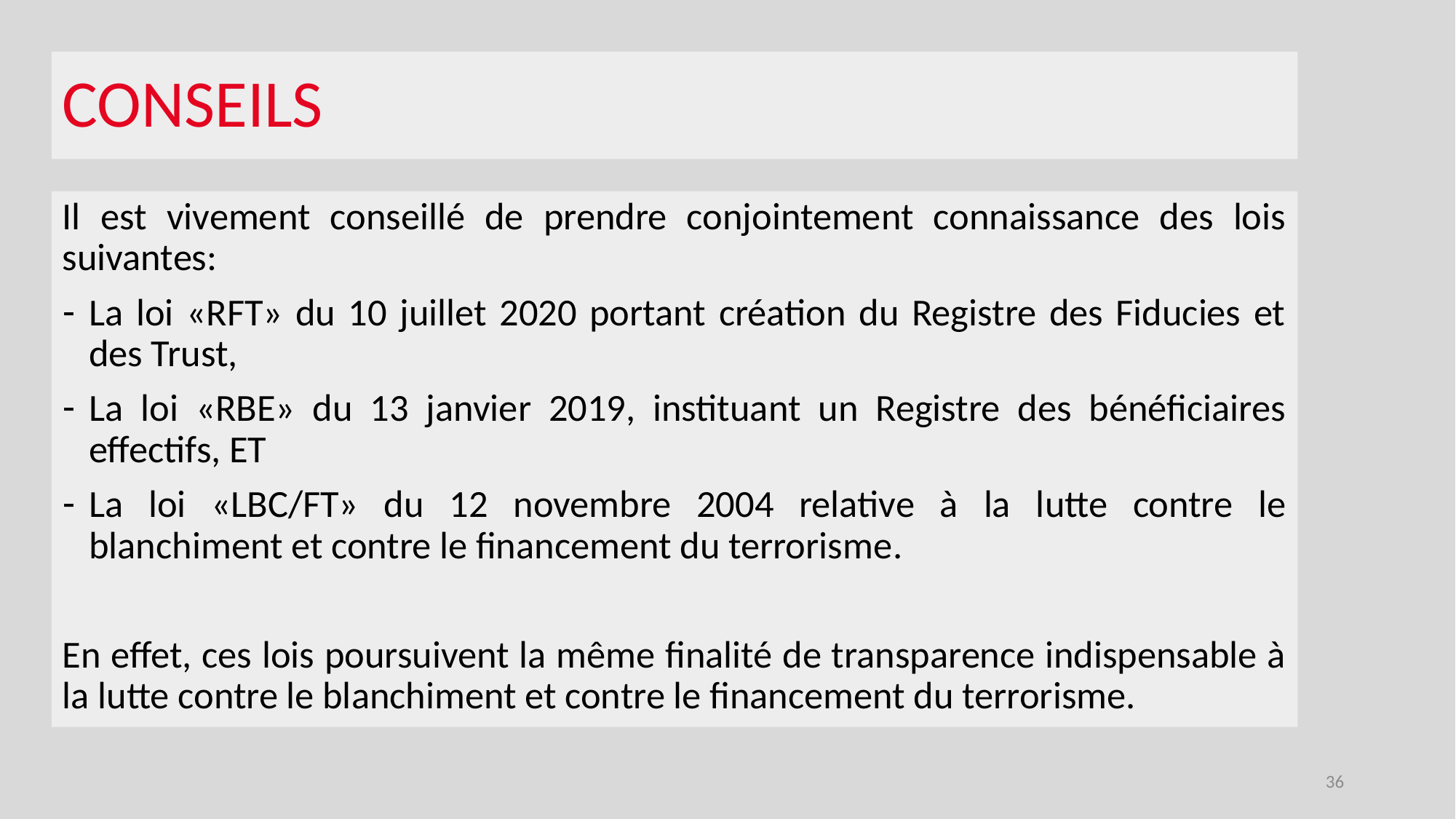

# CONSEILS
Il est vivement conseillé de prendre conjointement connaissance des lois suivantes:
La loi «RFT» du 10 juillet 2020 portant création du Registre des Fiducies et des Trust,
La loi «RBE» du 13 janvier 2019, instituant un Registre des bénéficiaires effectifs, ET
La loi «LBC/FT» du 12 novembre 2004 relative à la lutte contre le blanchiment et contre le financement du terrorisme.

En effet, ces lois poursuivent la même finalité de transparence indispensable à la lutte contre le blanchiment et contre le financement du terrorisme.
36